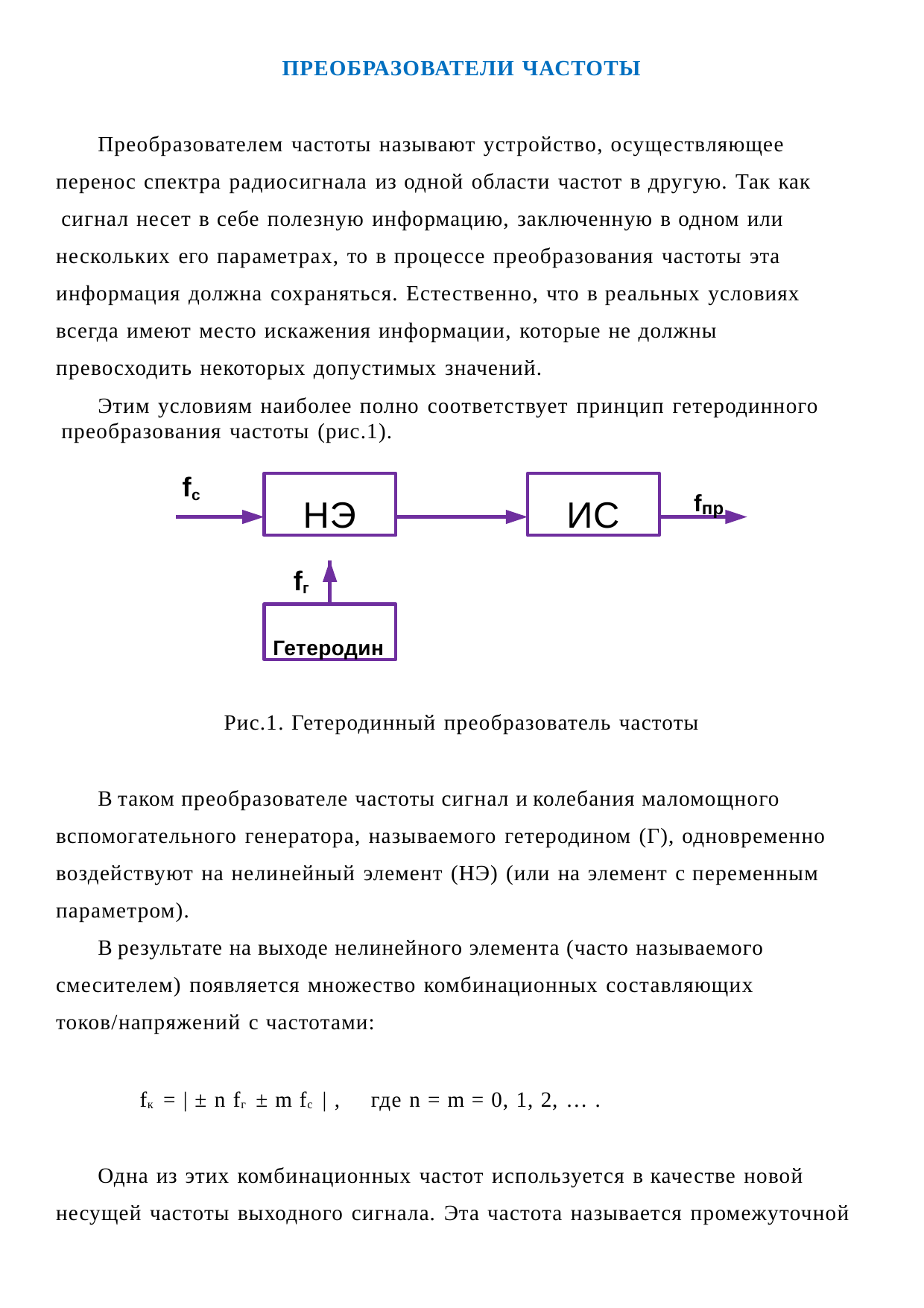

ПРЕОБРАЗОВАТЕЛИ ЧАСТОТЫ

Преобразователем частоты называют устройство, осуществляющее  перенос спектра радиосигнала из одной области частот в другую. Так как  сигнал несет в себе полезную информацию, заключенную в одном или  нескольких его параметрах, то в процессе преобразования частоты эта  информация должна сохраняться. Естественно, что в реальных условиях  всегда имеют место искажения информации, которые не должны  превосходить некоторых допустимых значений.
Этим условиям наиболее полно соответствует принцип гетеродинного  преобразования частоты (рис.1).
fс
fпр
НЭ
ИС

fг

Гетеродин
Рис.1. Гетеродинный преобразователь частоты

В таком преобразователе частоты сигнал и колебания маломощного  вспомогательного генератора, называемого гетеродином (Г), одновременно  воздействуют на нелинейный элемент (НЭ) (или на элемент с переменным  параметром).
В результате на выходе нелинейного элемента (часто называемого  смесителем) появляется множество комбинационных составляющих  токов/напряжений с частотами:

fк = | ± n fг ± m fc | ,	где n = m = 0, 1, 2, … .

Одна из этих комбинационных частот используется в качестве новой  несущей частоты выходного сигнала. Эта частота называется промежуточной